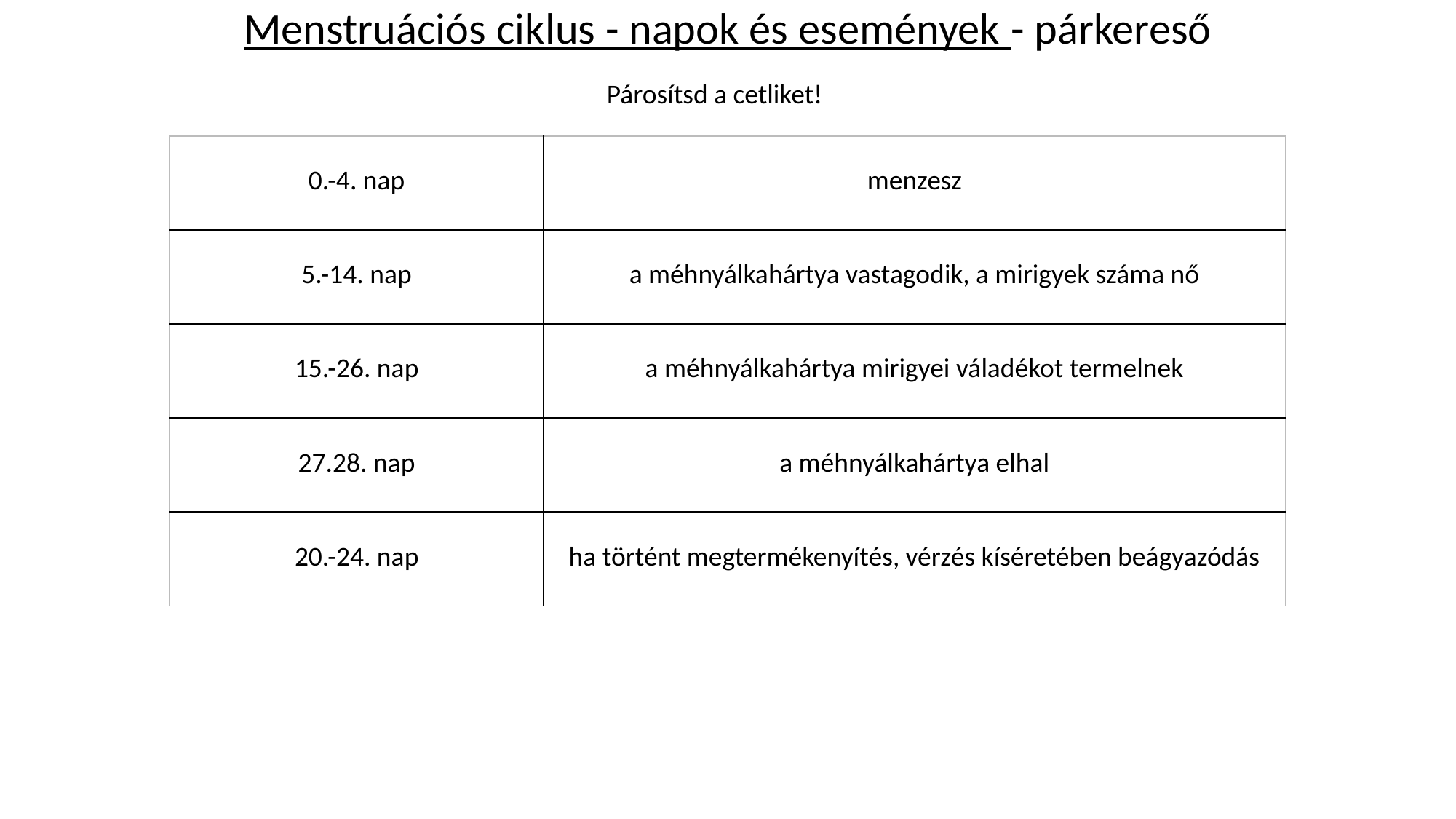

# Menstruációs ciklus - napok és események - párkereső
Párosítsd a cetliket!
| 0.-4. nap | menzesz |
| --- | --- |
| 5.-14. nap | a méhnyálkahártya vastagodik, a mirigyek száma nő |
| 15.-26. nap | a méhnyálkahártya mirigyei váladékot termelnek |
| 27.28. nap | a méhnyálkahártya elhal |
| 20.-24. nap | ha történt megtermékenyítés, vérzés kíséretében beágyazódás |